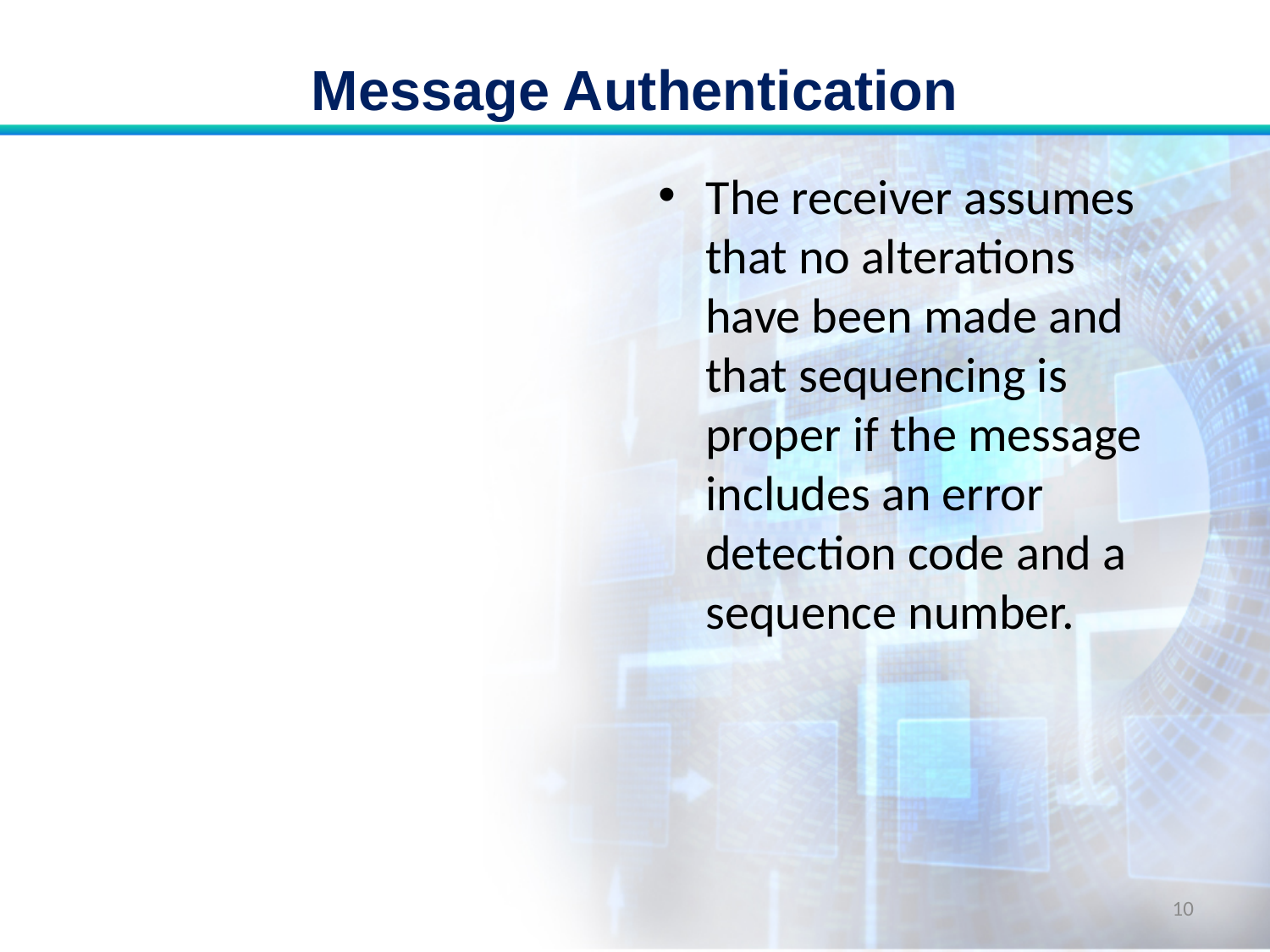

# Message Authentication
The receiver assumes that no alterations have been made and that sequencing is proper if the message includes an error detection code and a sequence number.
10